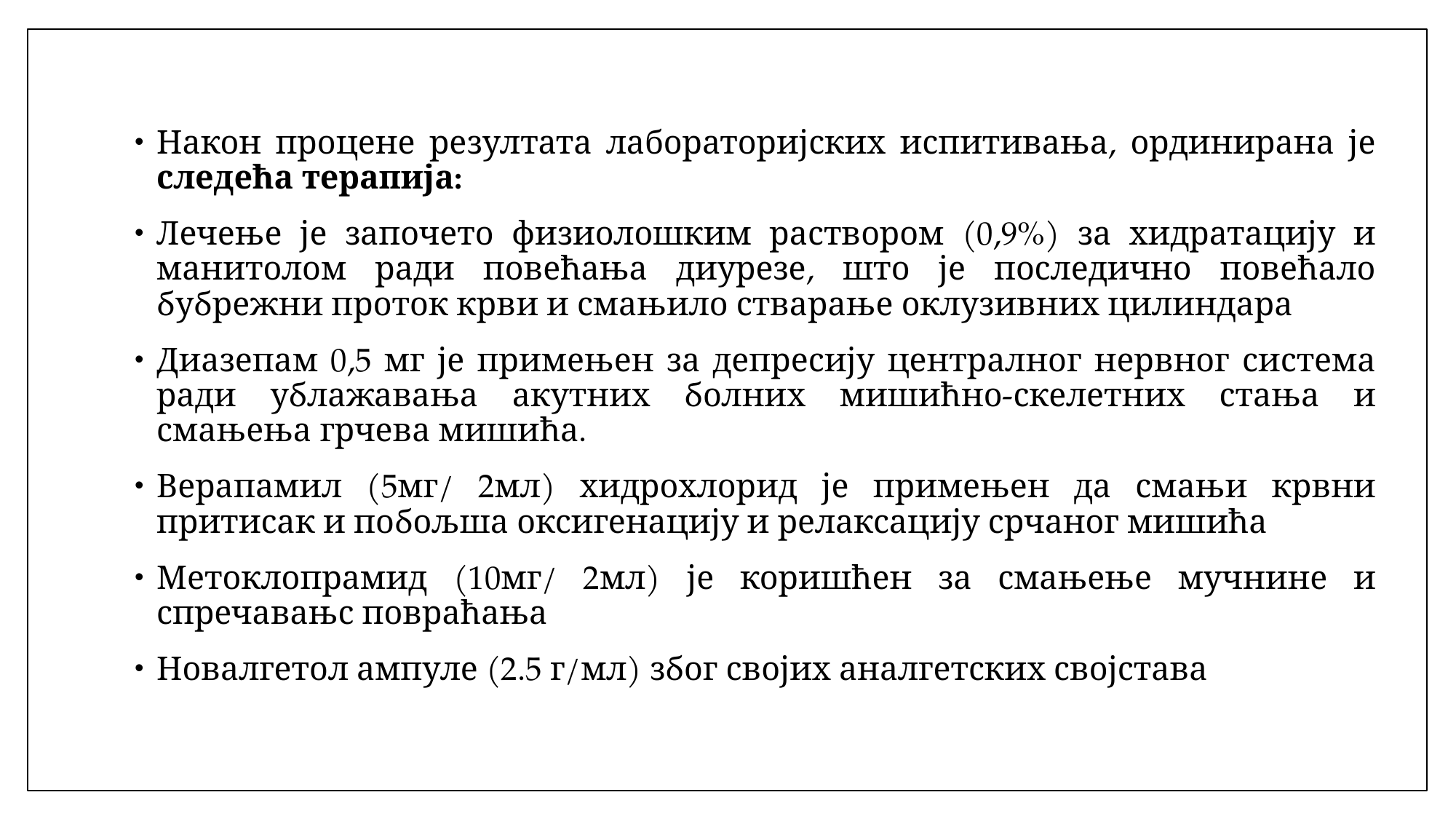

Након процене резултата лабораторијских испитивања, ординирана је следећа терапија:
Лечење је започето физиолошким раствором (0,9%) за хидратацију и манитолом ради повећања диурезе, што је последично повећало бубрежни проток крви и смањило стварање оклузивних цилиндара
Диазепам 0,5 мг је примењен за депресију централног нервног система ради ублажавања акутних болних мишићно-скелетних стања и смањења грчева мишића.
Верапамил (5мг/ 2мл) хидрохлорид је примењен да смањи крвни притисак и побољша оксигенацију и релаксацију срчаног мишића
Метоклопрамид (10мг/ 2мл) је коришћен за смањење мучнине и спречавањс повраћања
Новалгетол ампуле (2.5 г/мл) због својих аналгетских својстава